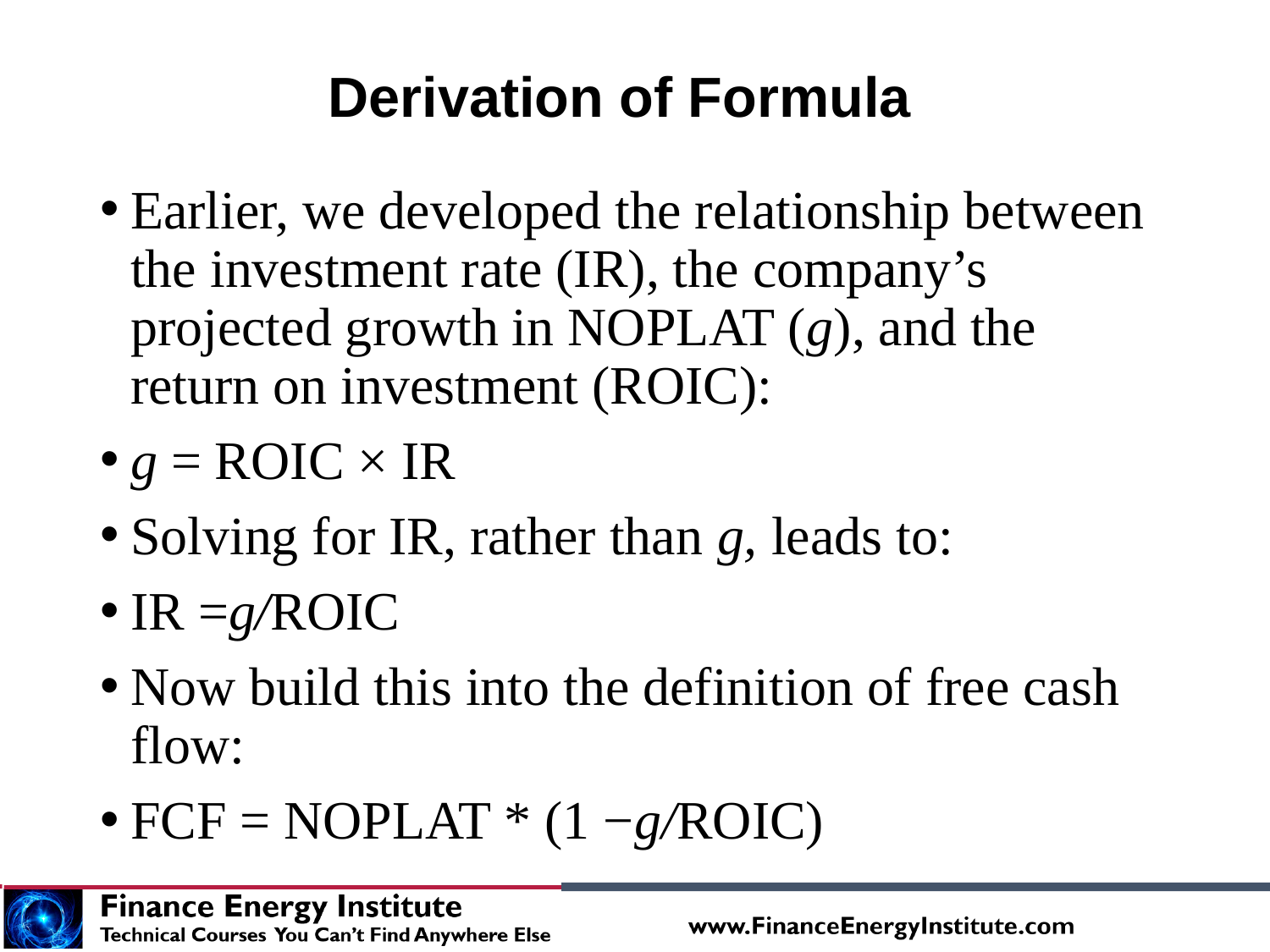

# Derivation of Formula
Earlier, we developed the relationship between the investment rate (IR), the company’s projected growth in NOPLAT (g), and the return on investment (ROIC):
g = ROIC × IR
Solving for IR, rather than g, leads to:
IR =g/ROIC
Now build this into the definition of free cash flow:
FCF = NOPLAT * (1 −g/ROIC)